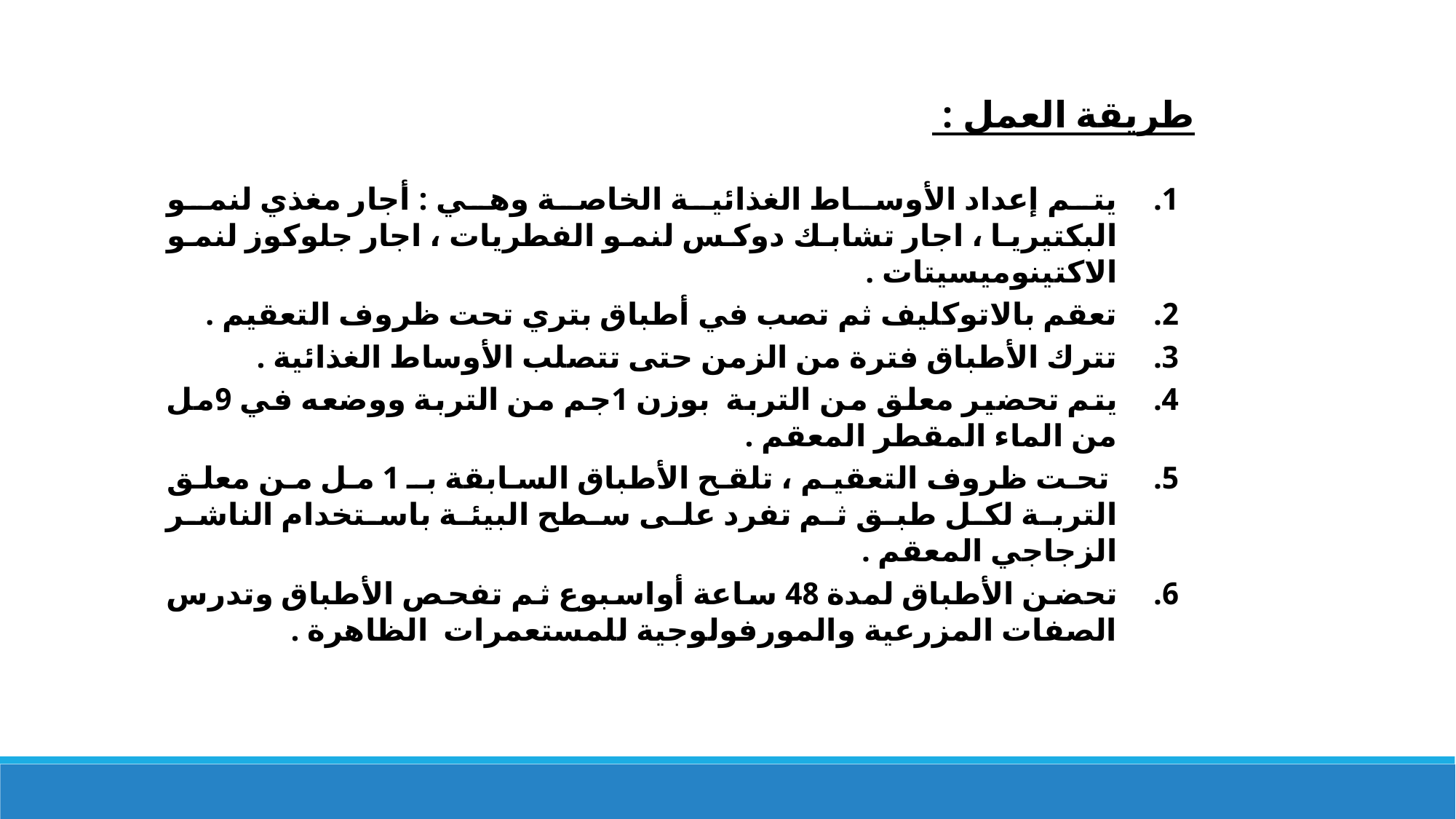

طريقة العمل :

يتم إعداد الأوساط الغذائية الخاصة وهي : أجار مغذي لنمو البكتيريا ، اجار تشابك دوكس لنمو الفطريات ، اجار جلوكوز لنمو الاكتينوميسيتات .
تعقم بالاتوكليف ثم تصب في أطباق بتري تحت ظروف التعقيم .
تترك الأطباق فترة من الزمن حتى تتصلب الأوساط الغذائية .
يتم تحضير معلق من التربة  بوزن 1جم من التربة ووضعه في 9مل من الماء المقطر المعقم .
 تحت ظروف التعقيم ، تلقح الأطباق السابقة بـ 1 مل من معلق التربة لكل طبق ثم تفرد على سطح البيئة باستخدام الناشر الزجاجي المعقم .
تحضن الأطباق لمدة 48 ساعة أواسبوع ثم تفحص الأطباق وتدرس الصفات المزرعية والمورفولوجية للمستعمرات  الظاهرة .